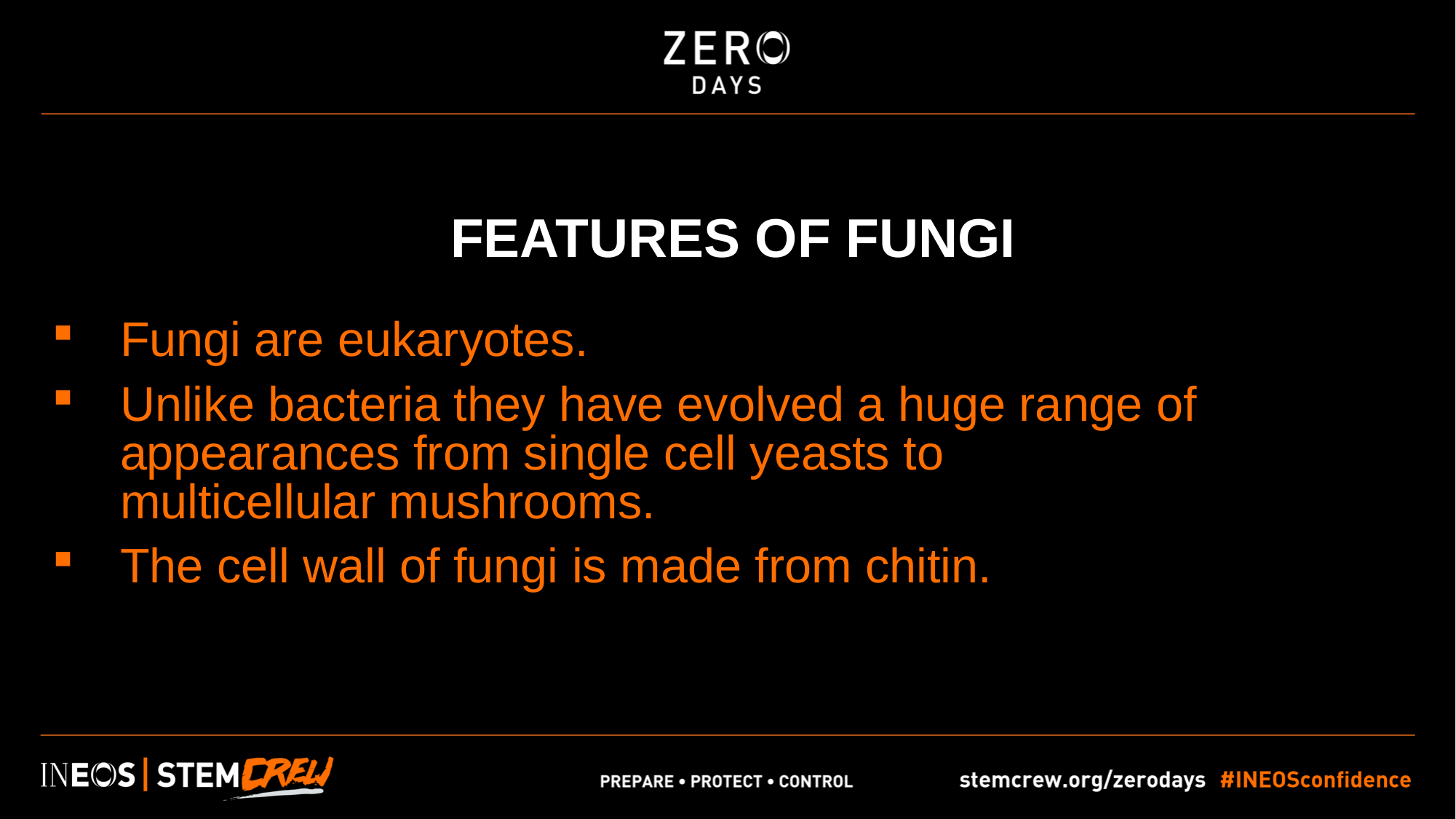

FEATURES OF FUNGI

Fungi are eukaryotes.
Unlike bacteria they have evolved a huge range of appearances from single cell yeasts to multicellular mushrooms.
The cell wall of fungi is made from chitin.